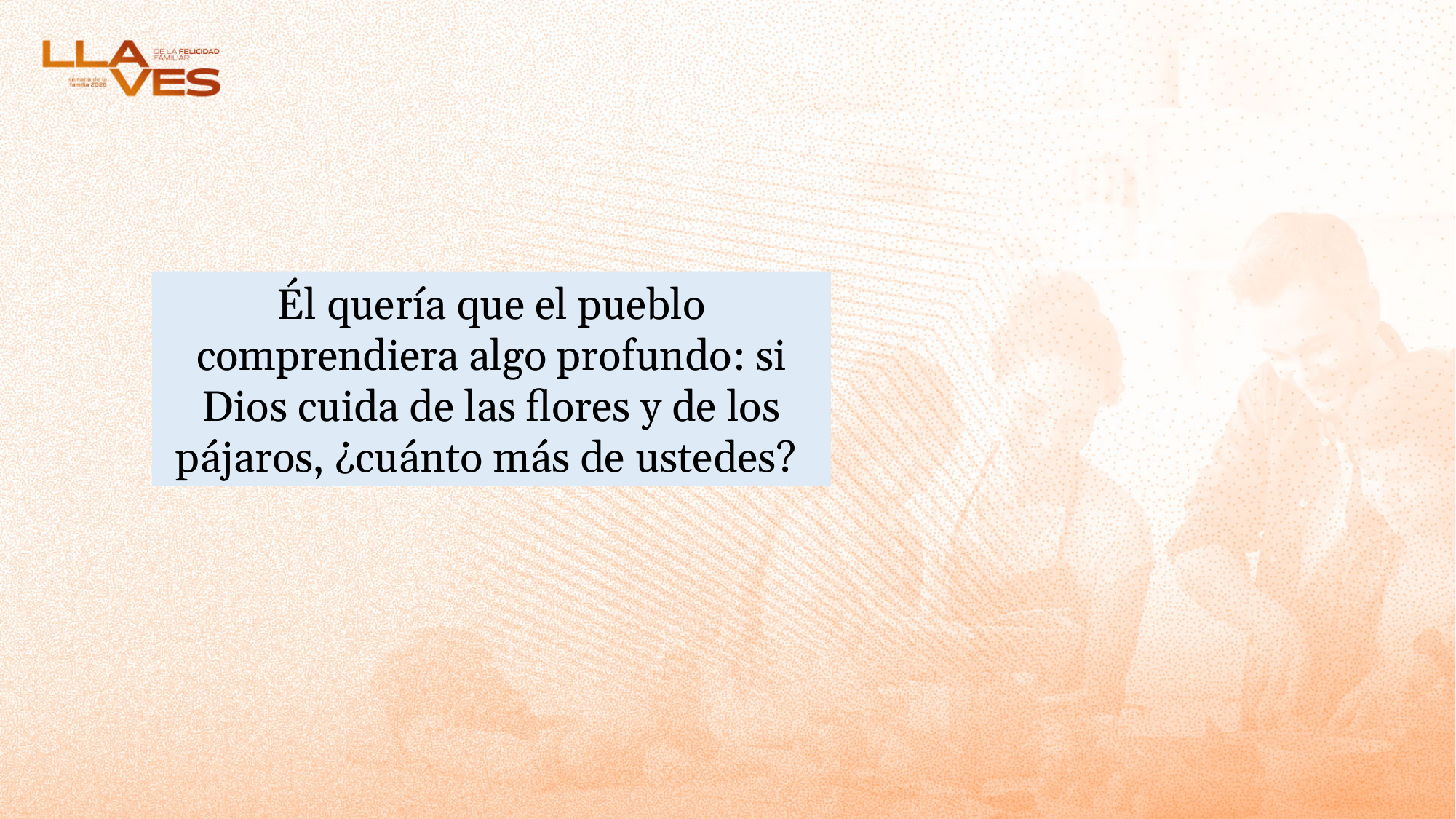

Él quería que el pueblo comprendiera algo profundo: si Dios cuida de las flores y de los pájaros, ¿cuánto más de ustedes?